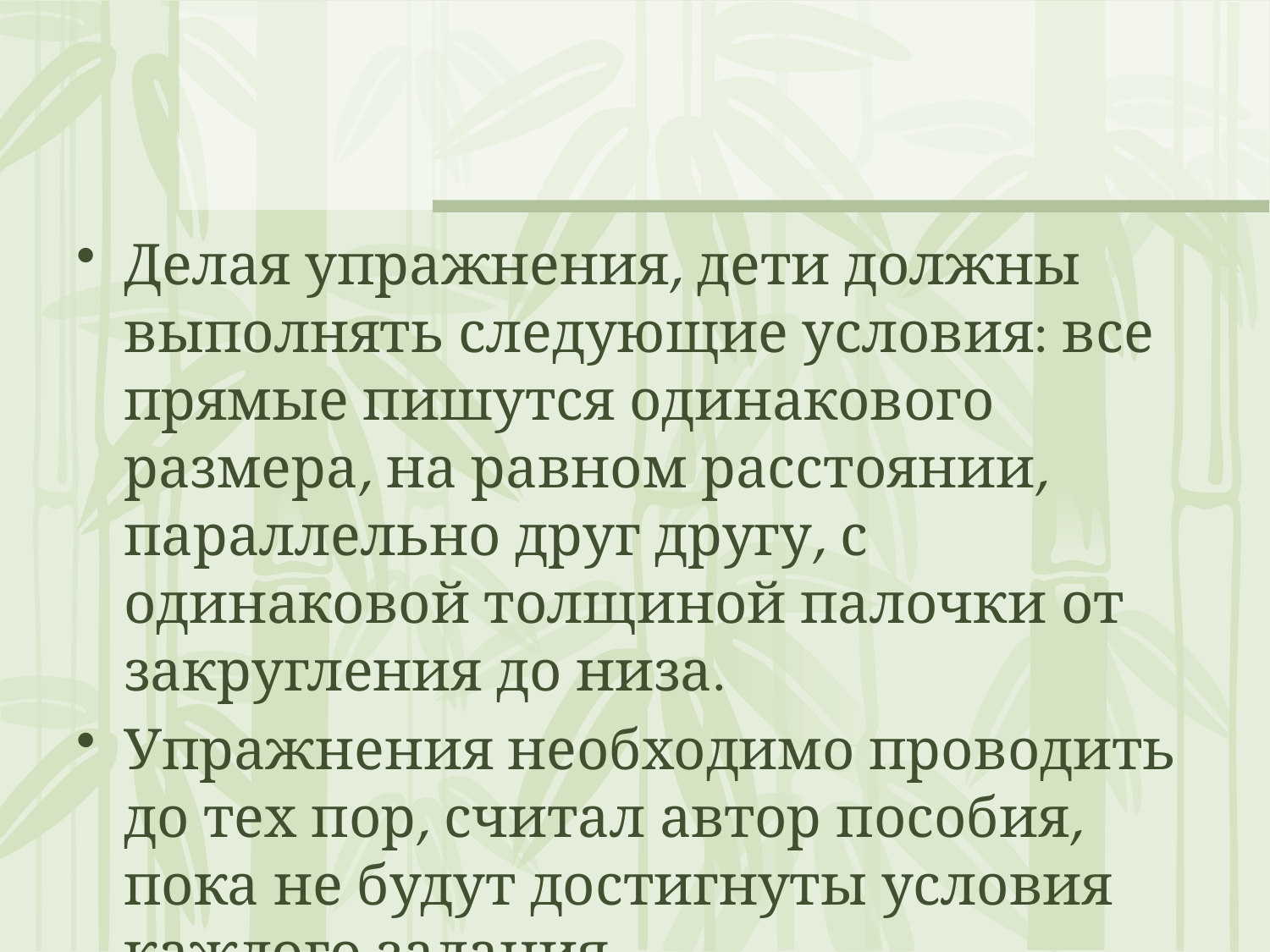

#
Делая упражнения, дети должны выполнять следующие условия: все прямые пишутся одинакового размера, на равном расстоянии, параллельно друг другу, с одинаковой толщиной палочки от закругления до низа.
Упражнения необходимо проводить до тех пор, считал автор пособия, пока не будут достигнуты условия каждого задания.